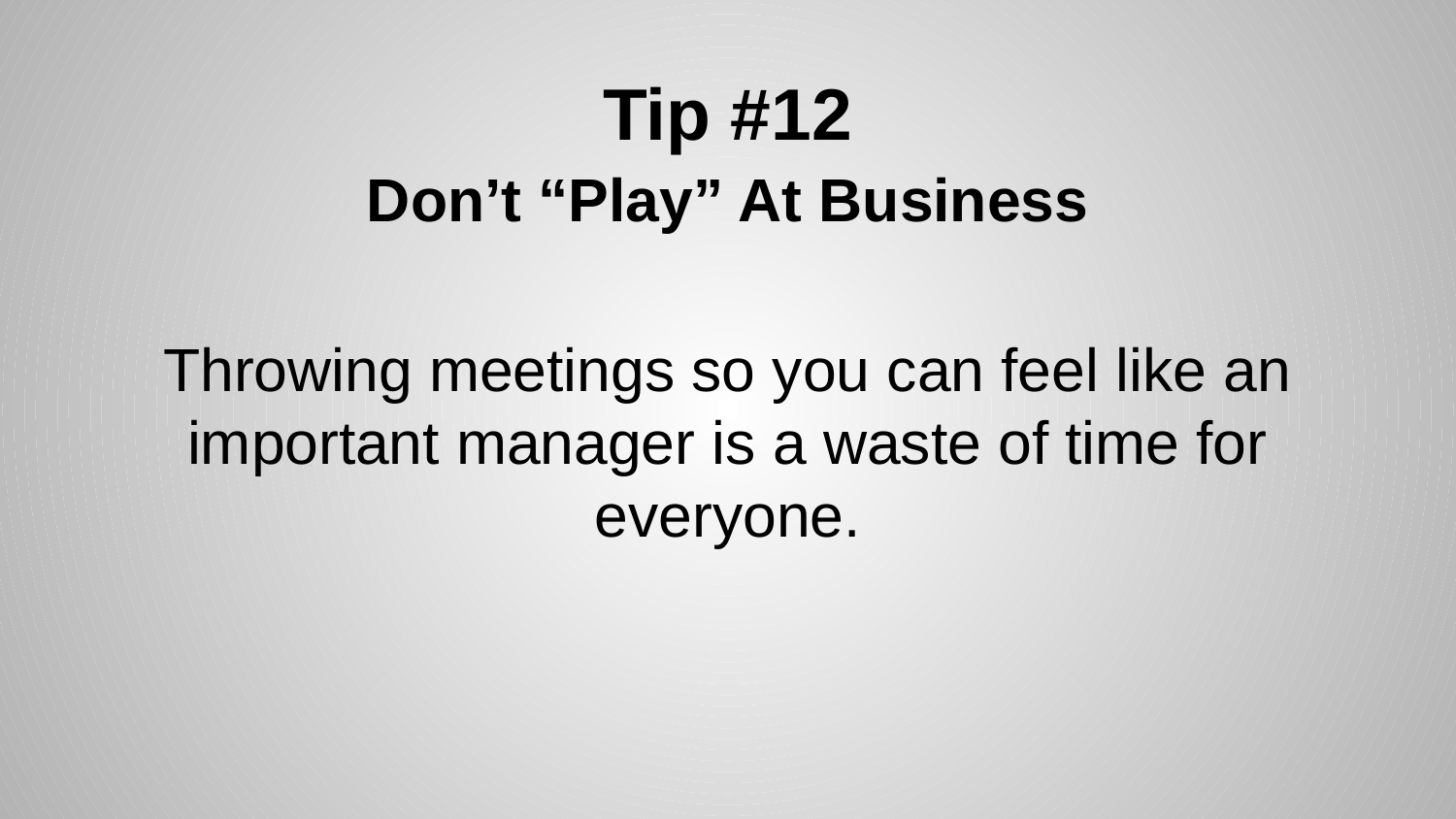

# Tip #12

Don’t “Play” At Business

Throwing meetings so you can feel like an important manager is a waste of time for everyone.